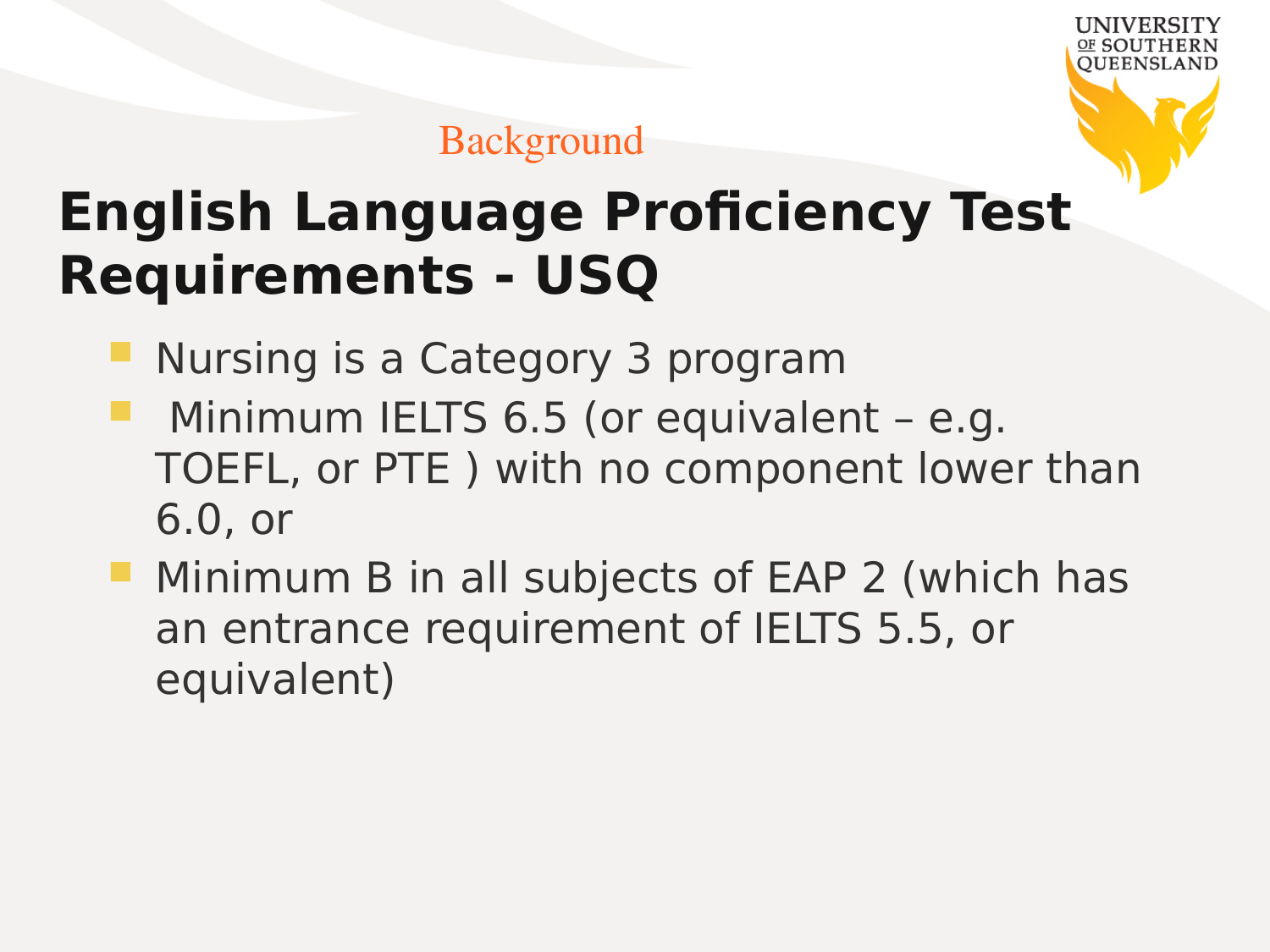

Background

# English Language Proficiency Test Requirements - USQ

Nursing is a Category 3 program
 Minimum IELTS 6.5 (or equivalent – e.g. TOEFL, or PTE ) with no component lower than 6.0, or
Minimum B in all subjects of EAP 2 (which has an entrance requirement of IELTS 5.5, or equivalent)